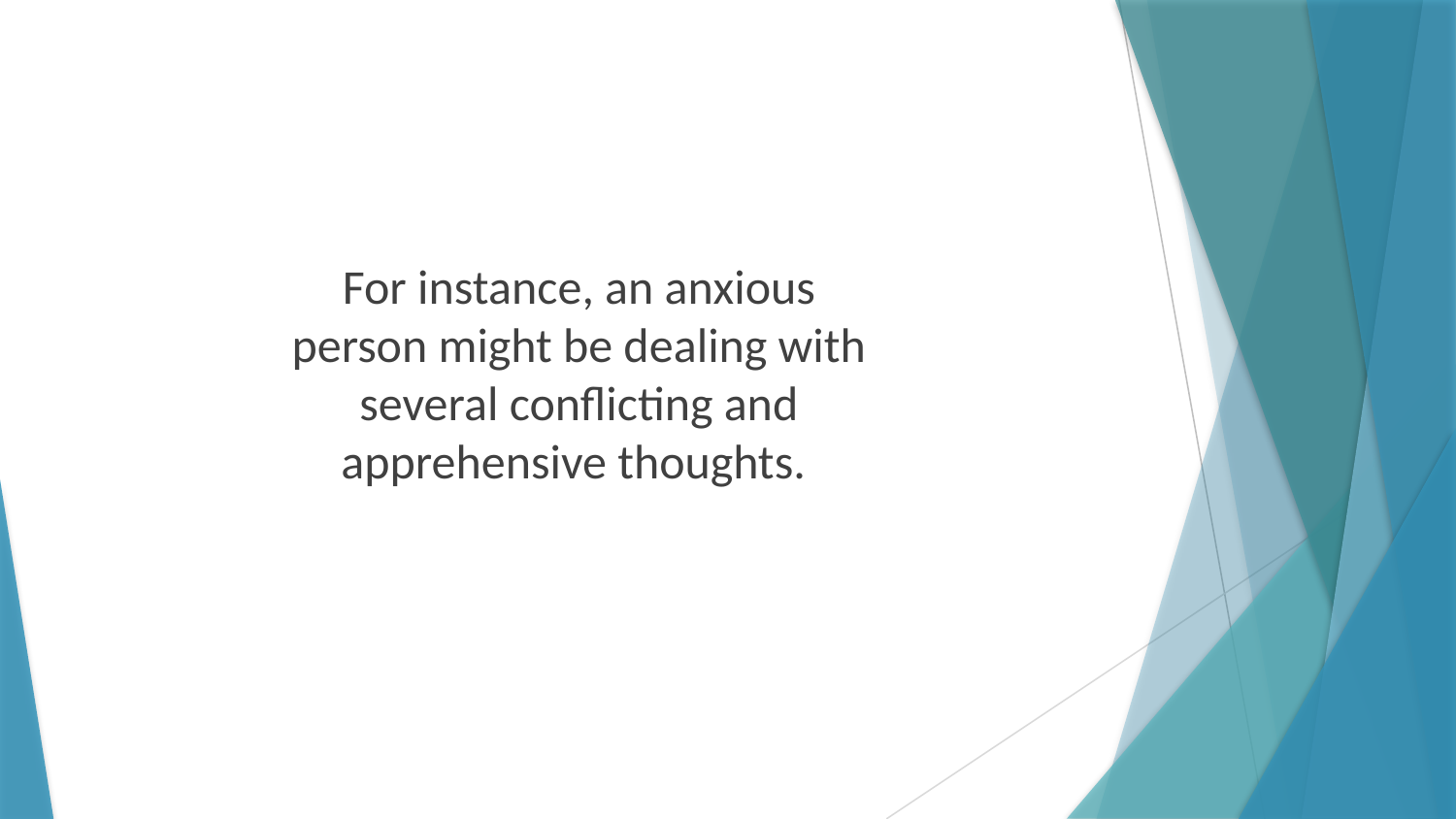

For instance, an anxious person might be dealing with several conflicting and apprehensive thoughts.